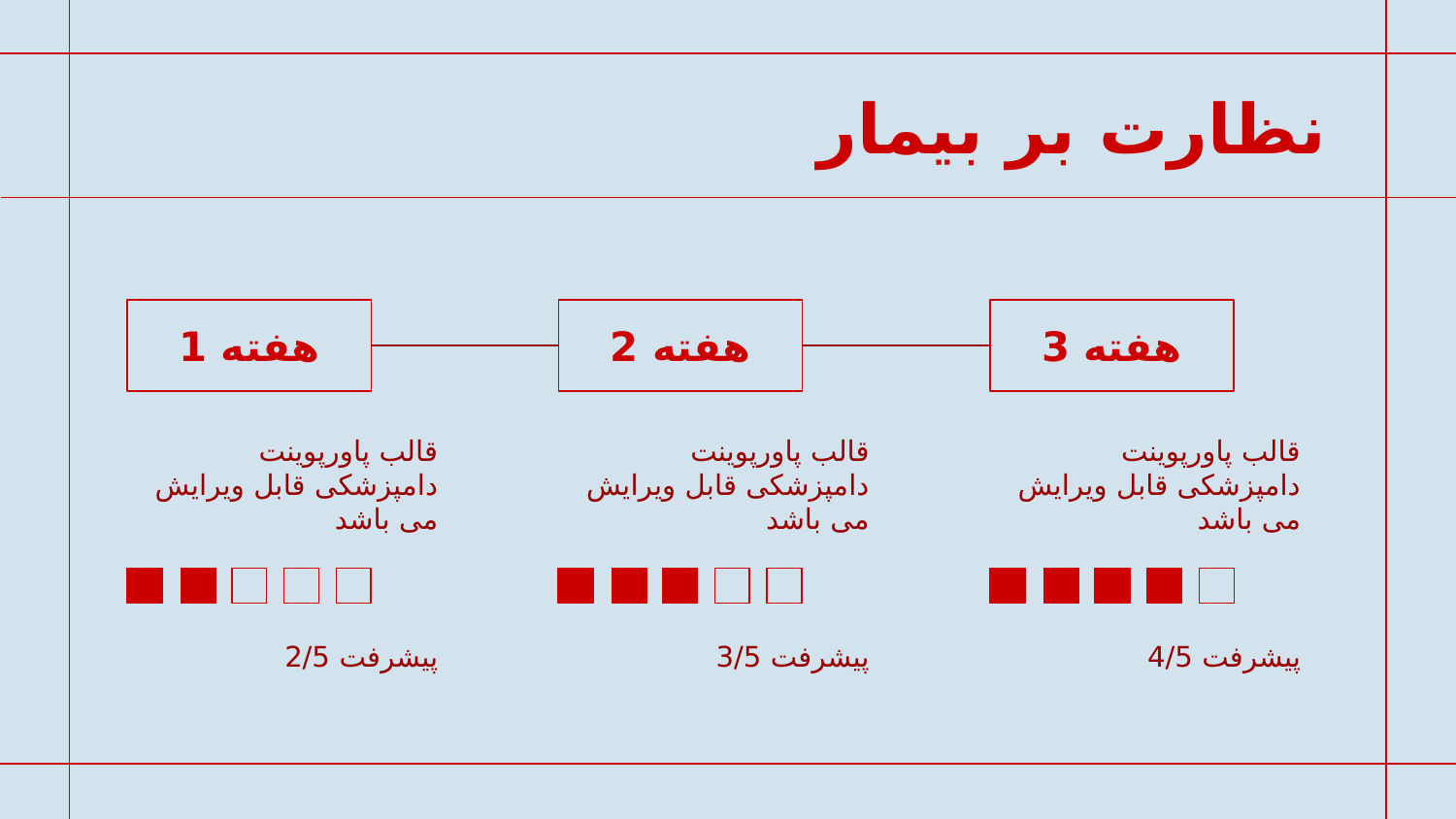

# نظارت بر بیمار
هفته 1
هفته 2
هفته 3
قالب پاورپوینت دامپزشکی قابل ویرایش می باشد
قالب پاورپوینت دامپزشکی قابل ویرایش می باشد
قالب پاورپوینت دامپزشکی قابل ویرایش می باشد

پیشرفت 2/5
پیشرفت 3/5
پیشرفت 4/5